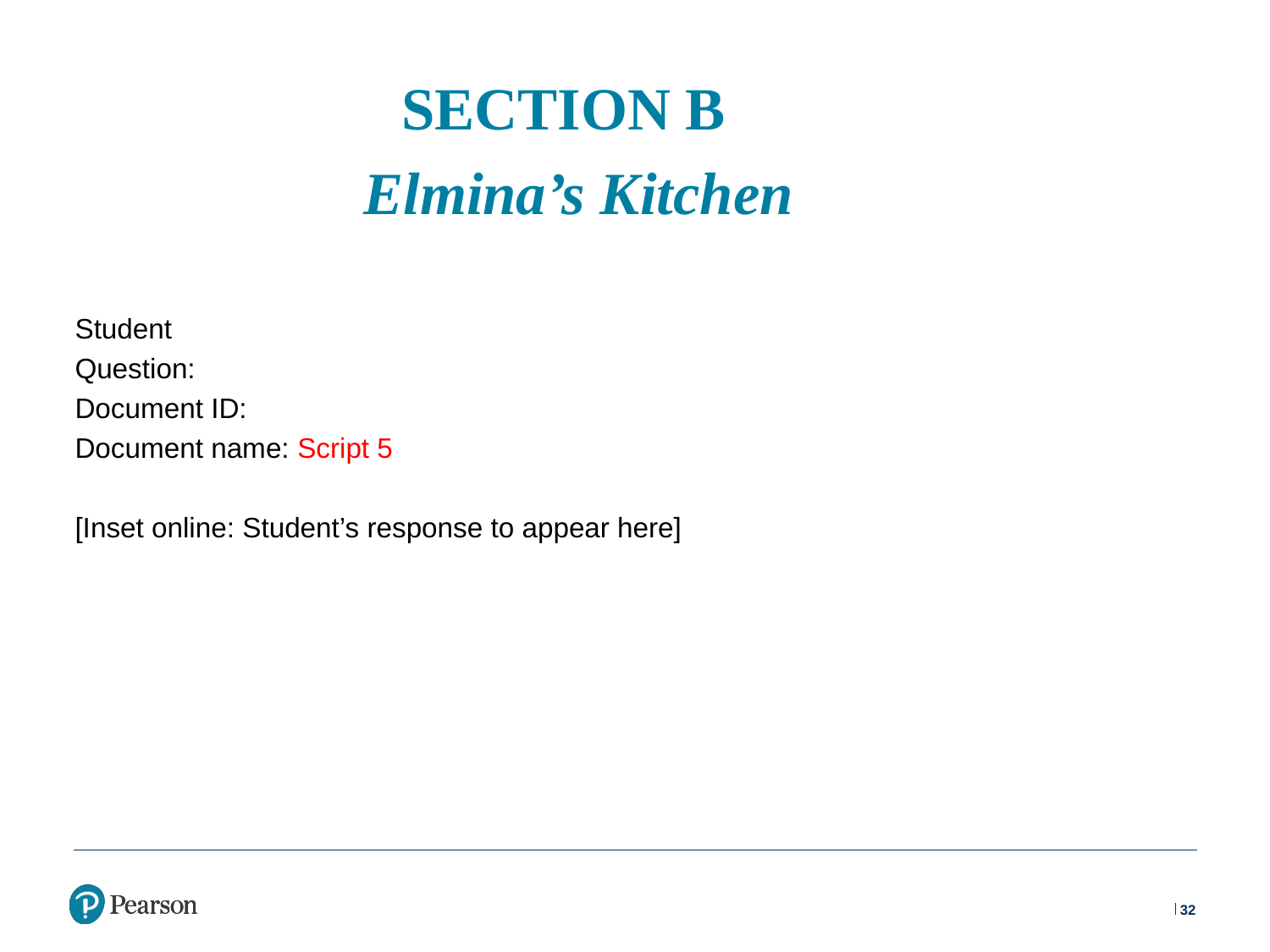

# SECTION B Elmina’s Kitchen
Student
Question:
Document ID:
Document name: Script 5

[Inset online: Student’s response to appear here]

32